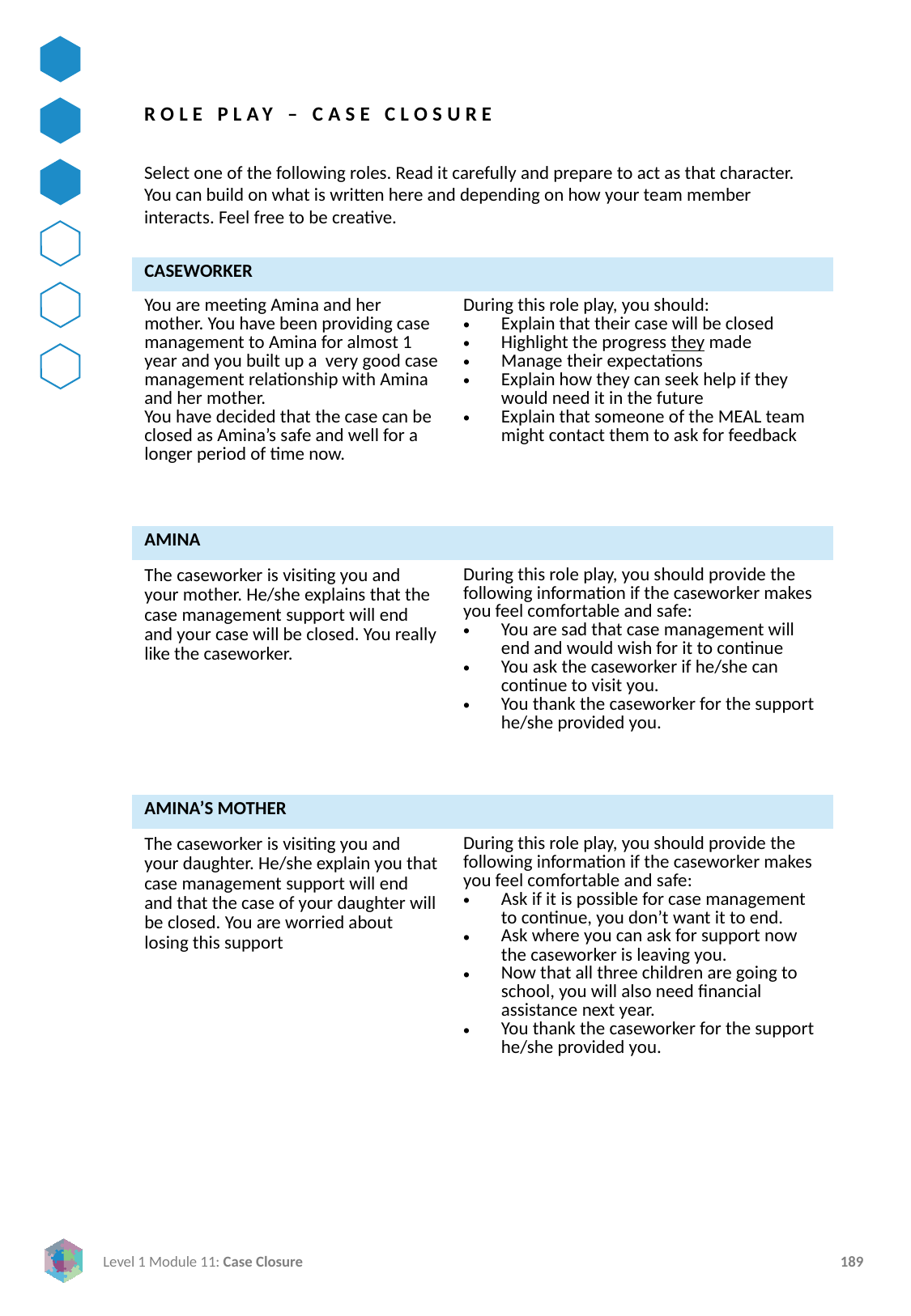

ROLE PLAY – CASE CLOSURE

Select one of the following roles. Read it carefully and prepare to act as that character. You can build on what is written here and depending on how your team member interacts. Feel free to be creative.

| CASEWORKER |  |
| --- | --- |
| You are meeting Amina and her mother. You have been providing case management to Amina for almost 1 year and you built up a very good case management relationship with Amina and her mother. You have decided that the case can be closed as Amina’s safe and well for a longer period of time now. | During this role play, you should: Explain that their case will be closed Highlight the progress they made Manage their expectations Explain how they can seek help if they would need it in the future Explain that someone of the MEAL team might contact them to ask for feedback |
| AMINA |  |
| The caseworker is visiting you and your mother. He/she explains that the case management support will end and your case will be closed. You really like the caseworker. | During this role play, you should provide the following information if the caseworker makes you feel comfortable and safe: You are sad that case management will end and would wish for it to continue You ask the caseworker if he/she can continue to visit you. You thank the caseworker for the support he/she provided you. |
| AMINA’S MOTHER |  |
| The caseworker is visiting you and your daughter. He/she explain you that case management support will end and that the case of your daughter will be closed. You are worried about losing this support | During this role play, you should provide the following information if the caseworker makes you feel comfortable and safe: Ask if it is possible for case management to continue, you don’t want it to end. Ask where you can ask for support now the caseworker is leaving you. Now that all three children are going to school, you will also need financial assistance next year. You thank the caseworker for the support he/she provided you. |